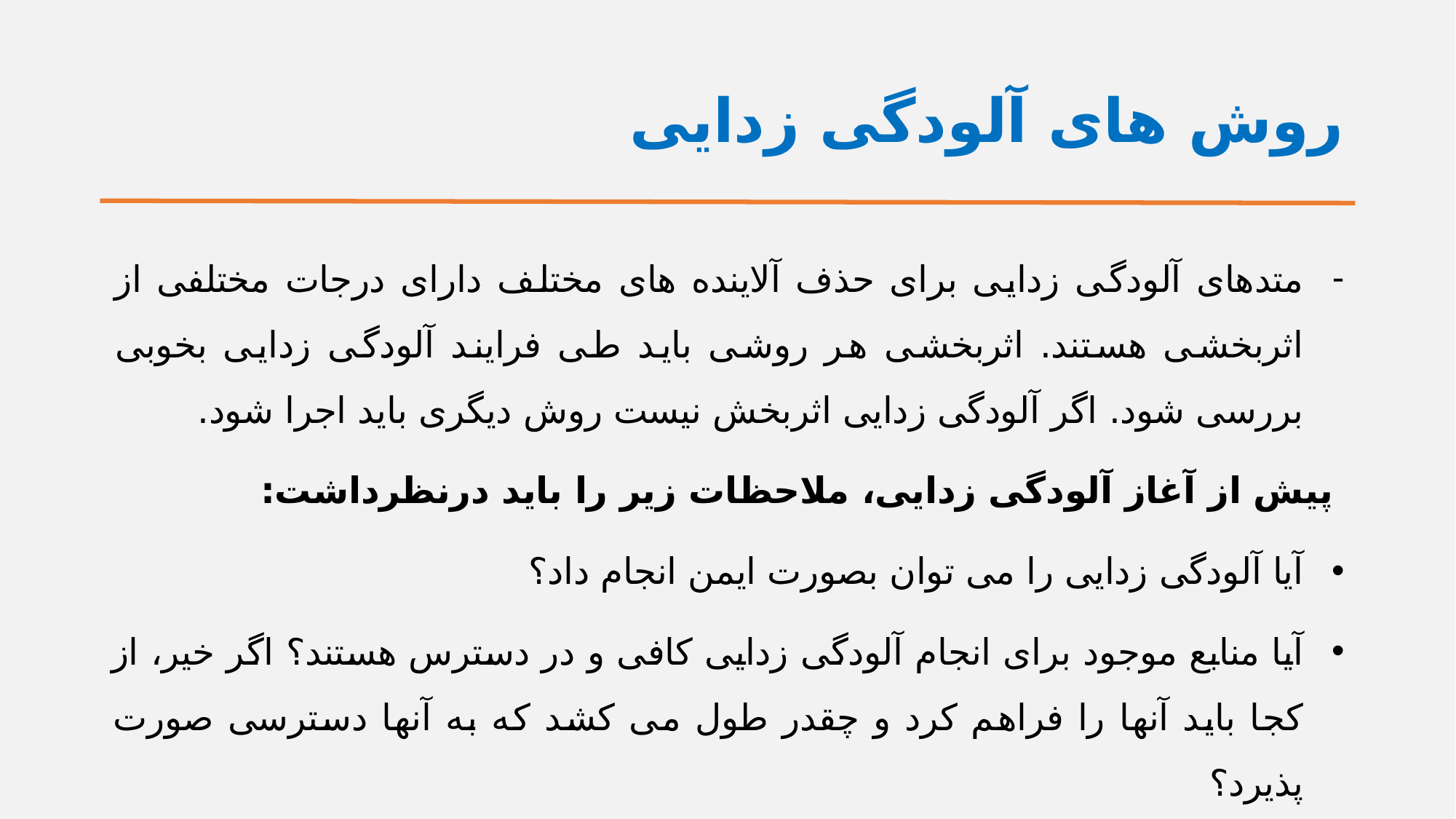

# روش های آلودگی زدایی
متدهای آلودگی زدایی برای حذف آلاینده های مختلف دارای درجات مختلفی از اثربخشی هستند. اثربخشی هر روشی باید طی فرایند آلودگی زدایی بخوبی بررسی شود. اگر آلودگی زدایی اثربخش نیست روش دیگری باید اجرا شود.
 پیش از آغاز آلودگی زدایی، ملاحظات زیر را باید درنظرداشت:
آیا آلودگی زدایی را می توان بصورت ایمن انجام داد؟
آیا منابع موجود برای انجام آلودگی زدایی کافی و در دسترس هستند؟ اگر خیر، از کجا باید آنها را فراهم کرد و چقدر طول می کشد که به آنها دسترسی صورت پذیرد؟